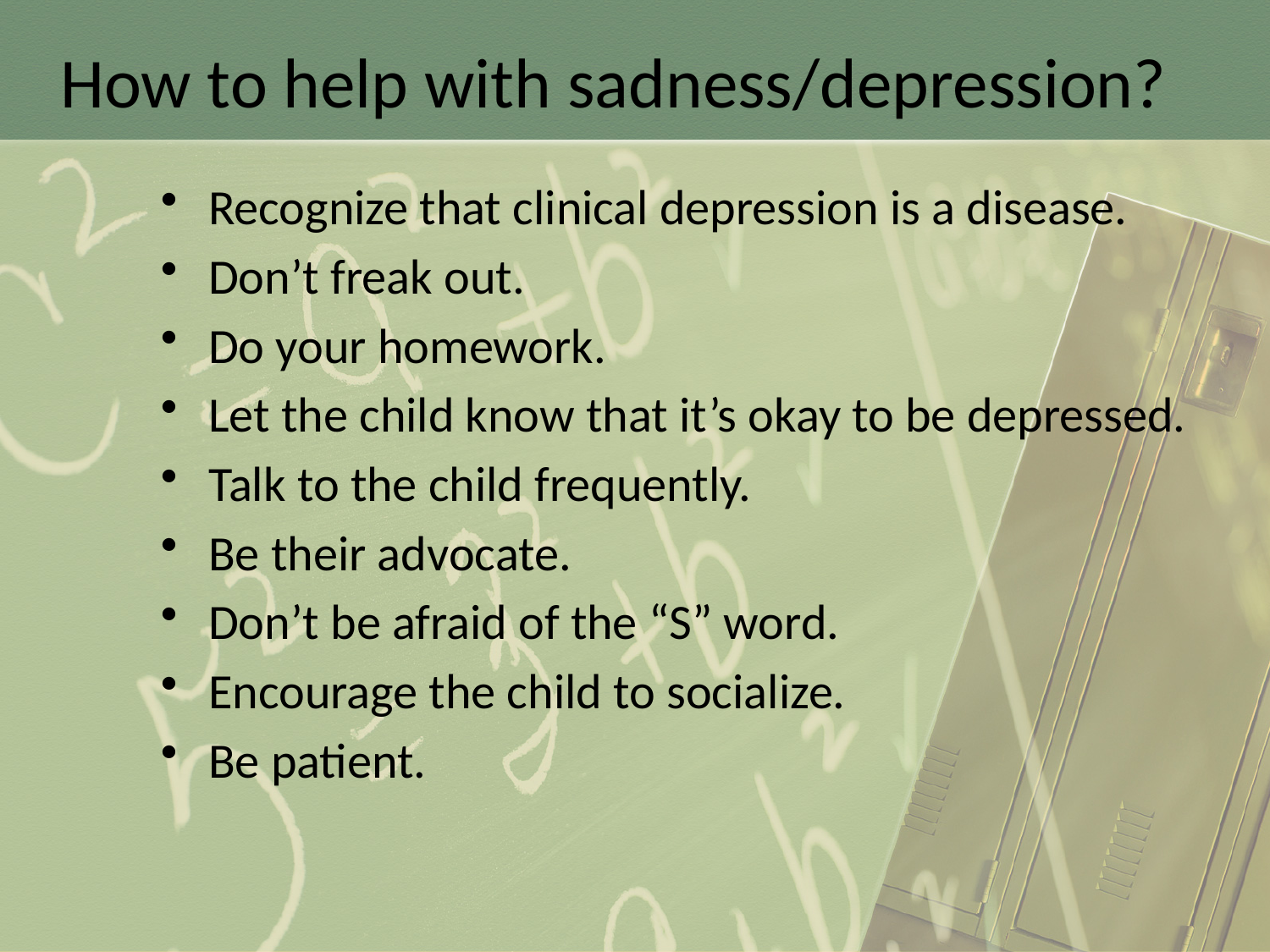

# How to help with sadness/depression?
Recognize that clinical depression is a disease.
Don’t freak out.
Do your homework.
Let the child know that it’s okay to be depressed.
Talk to the child frequently.
Be their advocate.
Don’t be afraid of the “S” word.
Encourage the child to socialize.
Be patient.